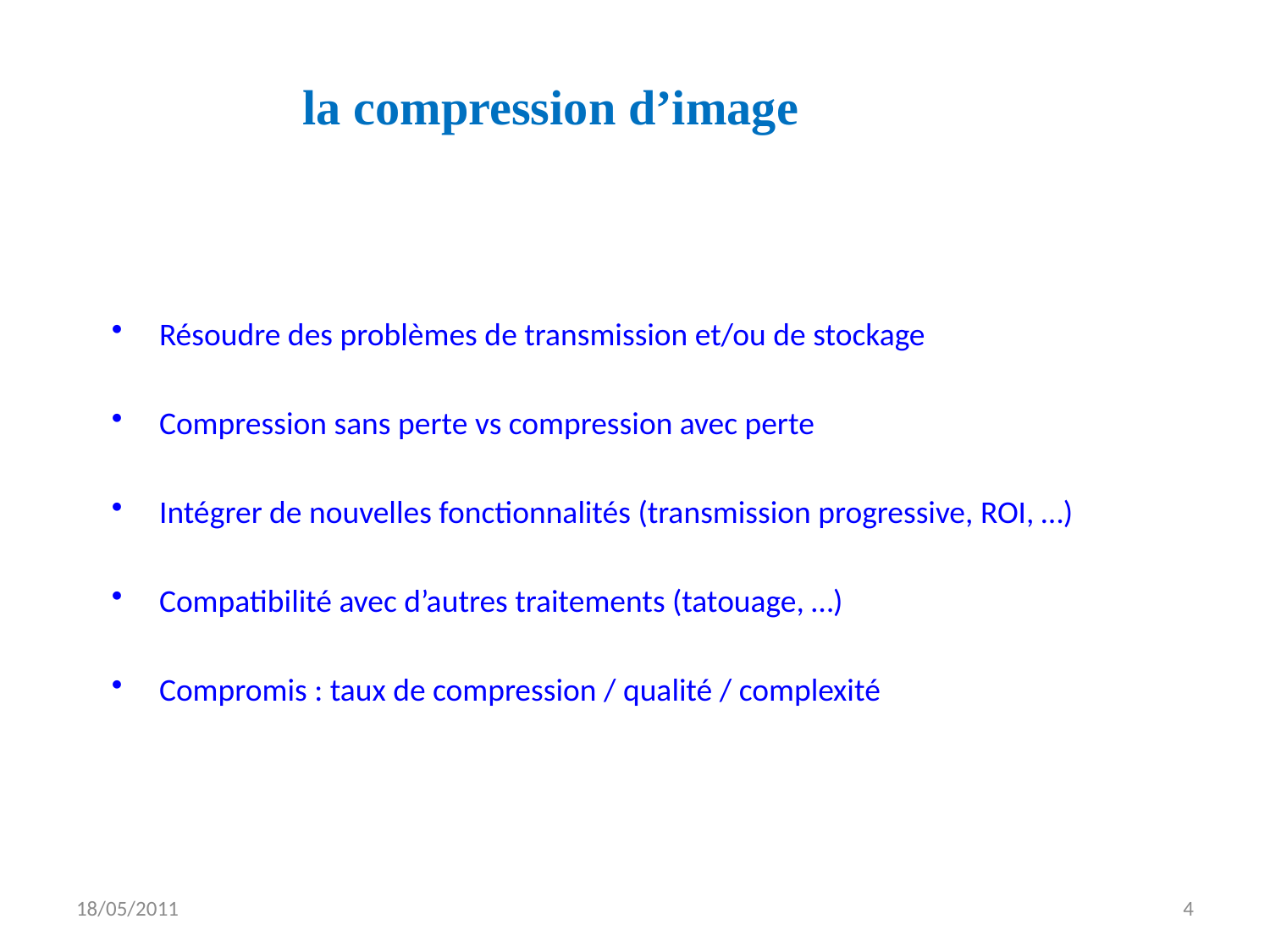

la compression d’image
Résoudre des problèmes de transmission et/ou de stockage

Compression sans perte vs compression avec perte

Intégrer de nouvelles fonctionnalités (transmission progressive, ROI, …)

Compatibilité avec d’autres traitements (tatouage, …)

Compromis : taux de compression / qualité / complexité

18/05/2011
4